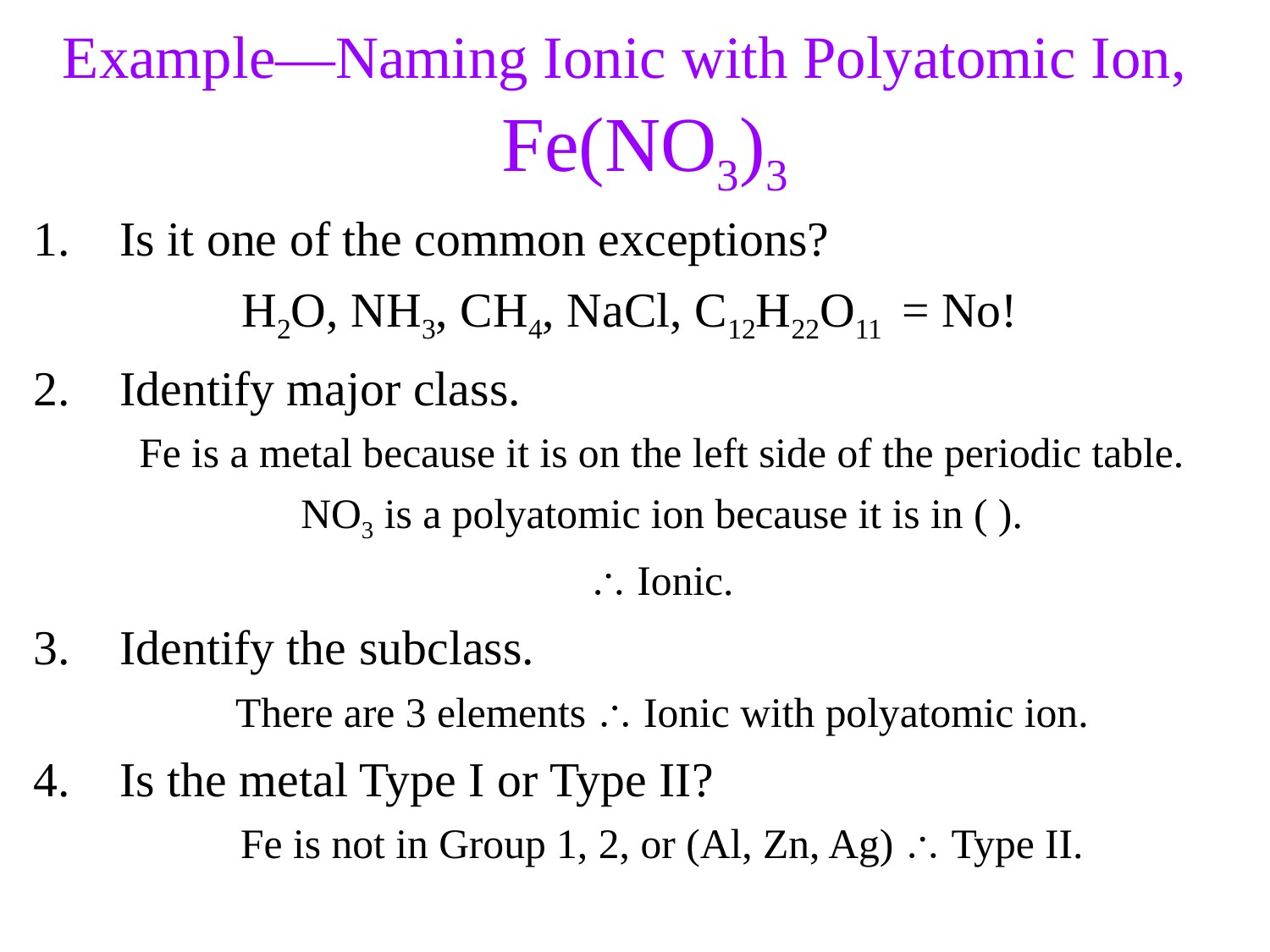

Example—Naming Ionic with Polyatomic Ion,
 Fe(NO3)3
Is it one of the common exceptions?
H2O, NH3, CH4, NaCl, C12H22O11  = No!
Identify major class.
Fe is a metal because it is on the left side of the periodic table.
NO3 is a polyatomic ion because it is in ( ).
∴ Ionic.
Identify the subclass.
There are 3 elements ∴ Ionic with polyatomic ion.
Is the metal Type I or Type II?
Fe is not in Group 1, 2, or (Al, Zn, Ag) ∴ Type II.